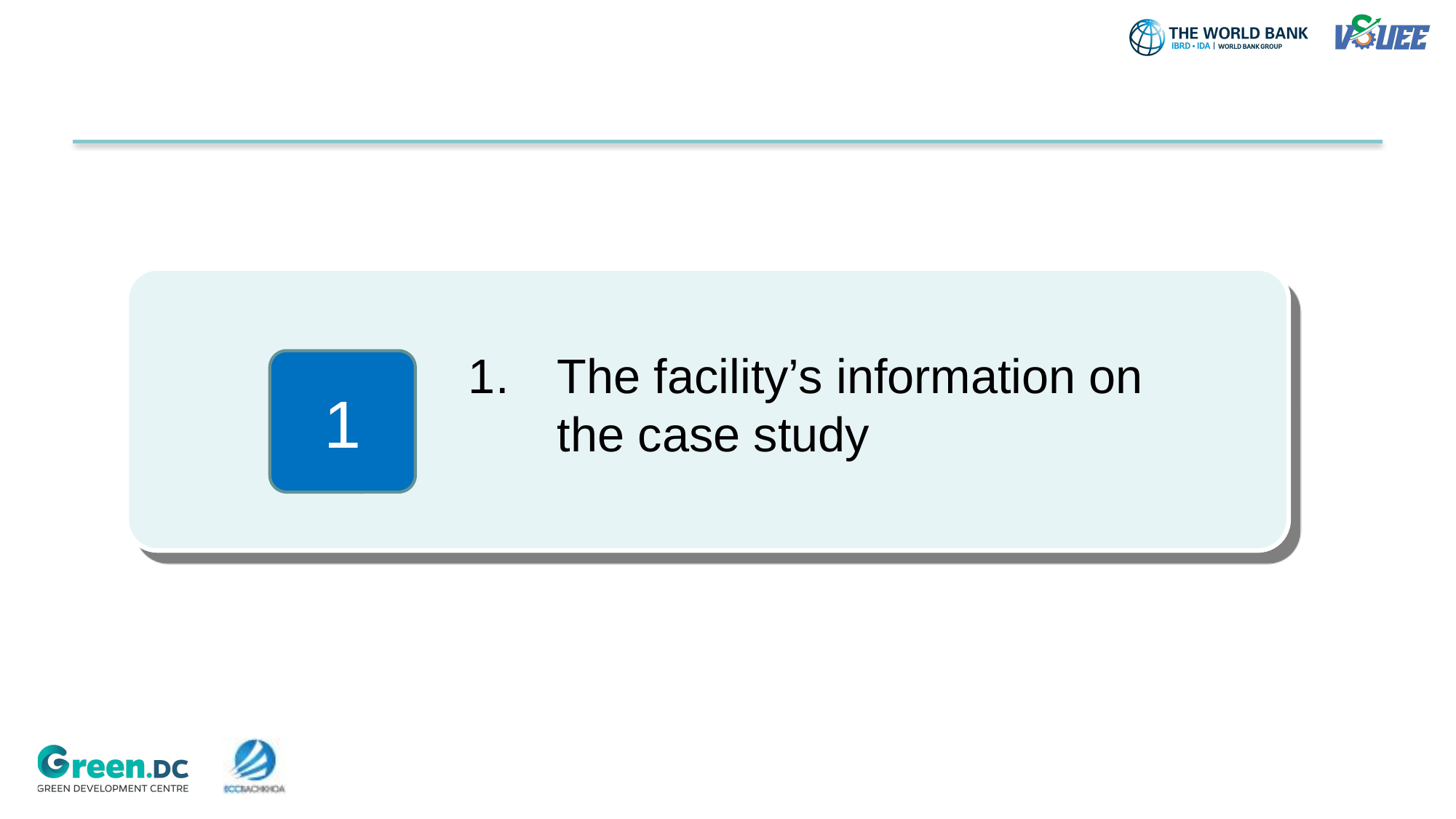

#

The facility’s information on the case study
1